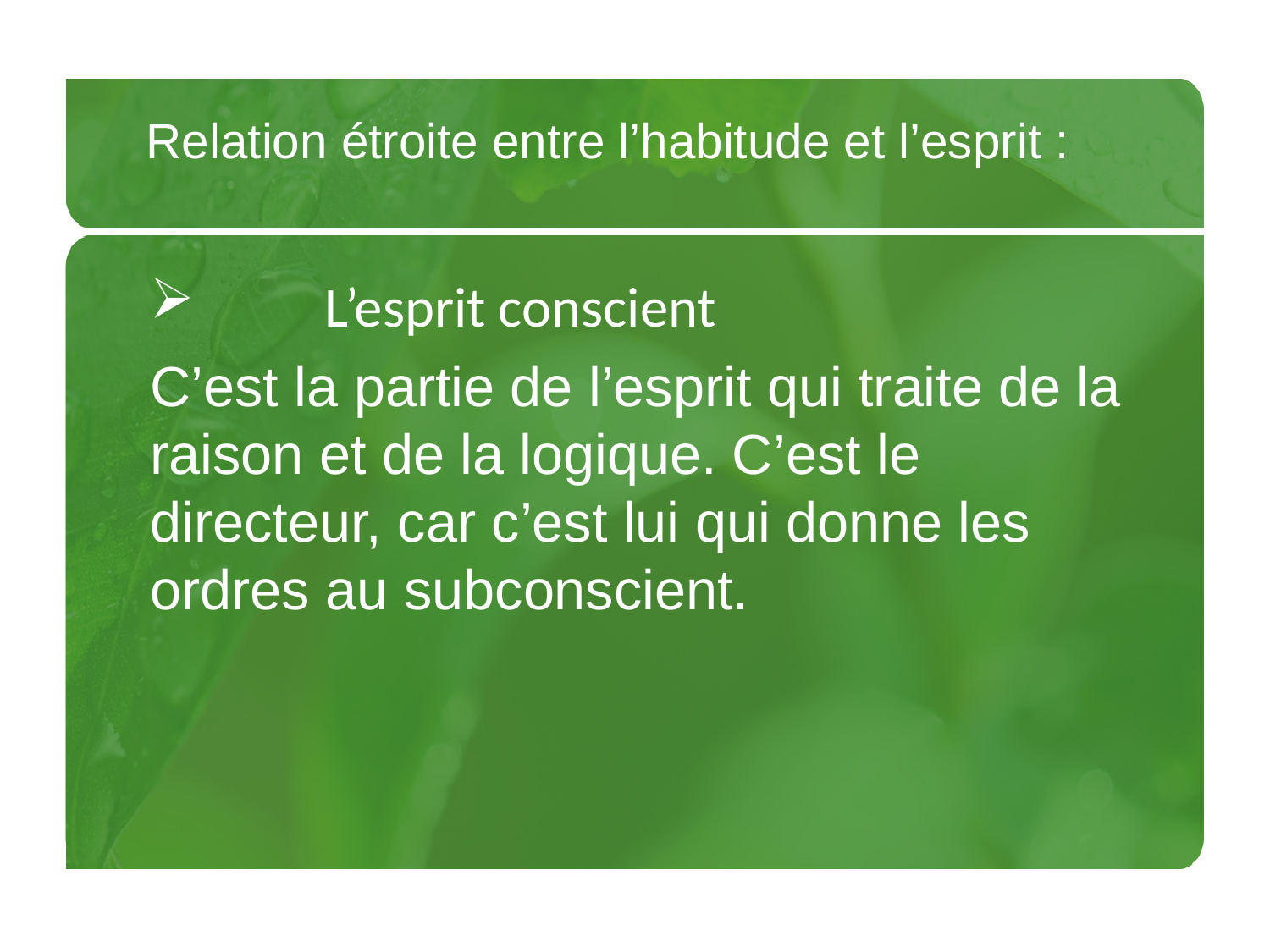

Relation étroite entre l’habitude et l’esprit :
	L’esprit conscient
C’est la partie de l’esprit qui traite de la raison et de la logique. C’est le directeur, car c’est lui qui donne les ordres au subconscient.